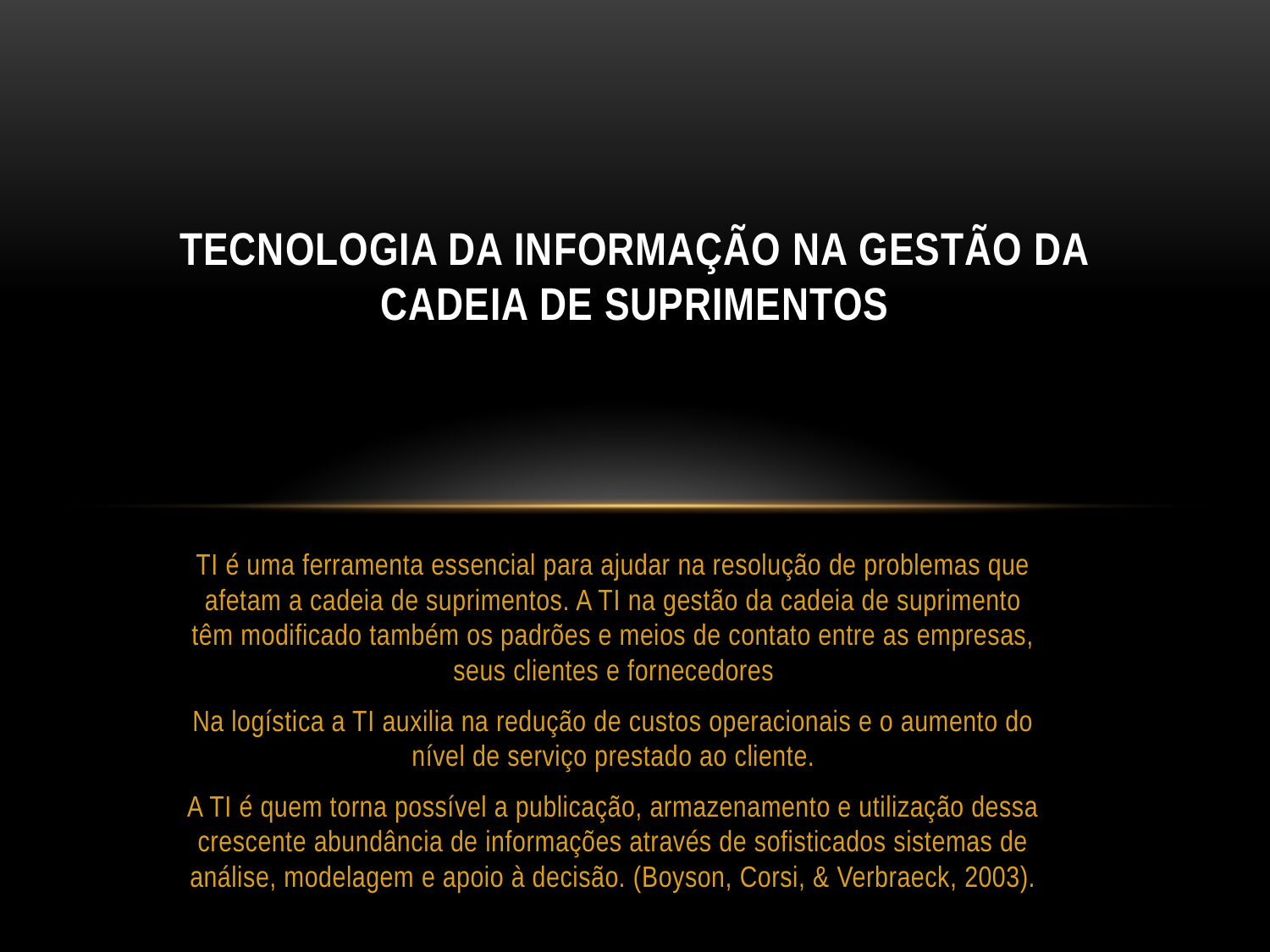

# Tecnologia da informação na gestão da cadeia de suprimentos
TI é uma ferramenta essencial para ajudar na resolução de problemas que afetam a cadeia de suprimentos. A TI na gestão da cadeia de suprimento têm modificado também os padrões e meios de contato entre as empresas, seus clientes e fornecedores
Na logística a TI auxilia na redução de custos operacionais e o aumento do nível de serviço prestado ao cliente.
A TI é quem torna possível a publicação, armazenamento e utilização dessa crescente abundância de informações através de sofisticados sistemas de análise, modelagem e apoio à decisão. (Boyson, Corsi, & Verbraeck, 2003).